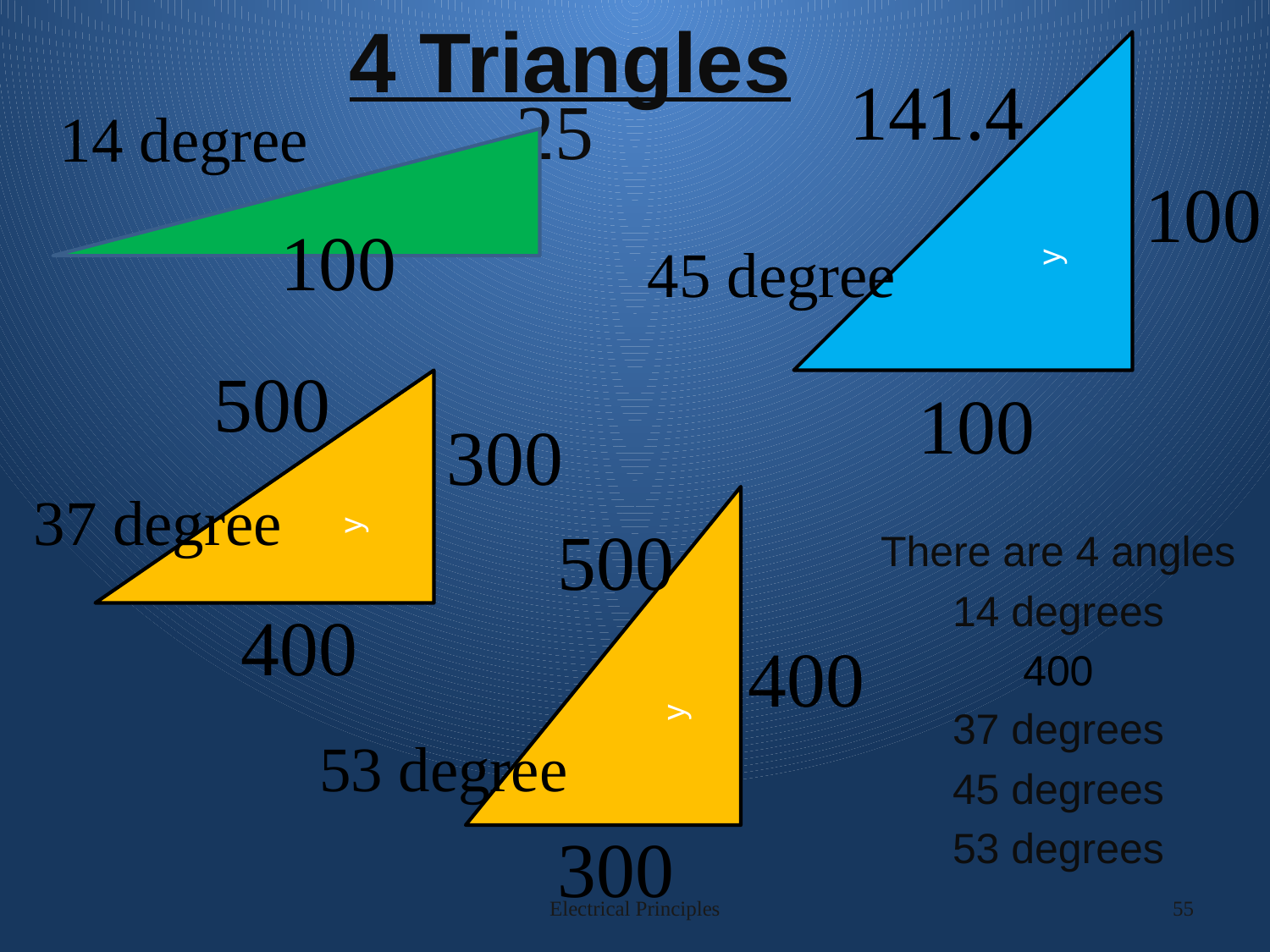

4 Triangles
# 25
y
141.4
14 degree
100
100
45 degree
y
500
100
300
37 degree
500
There are 4 angles
14 degrees
400
37 degrees
45 degrees
53 degrees
y
400
400
53 degree
300
Electrical Principles
55